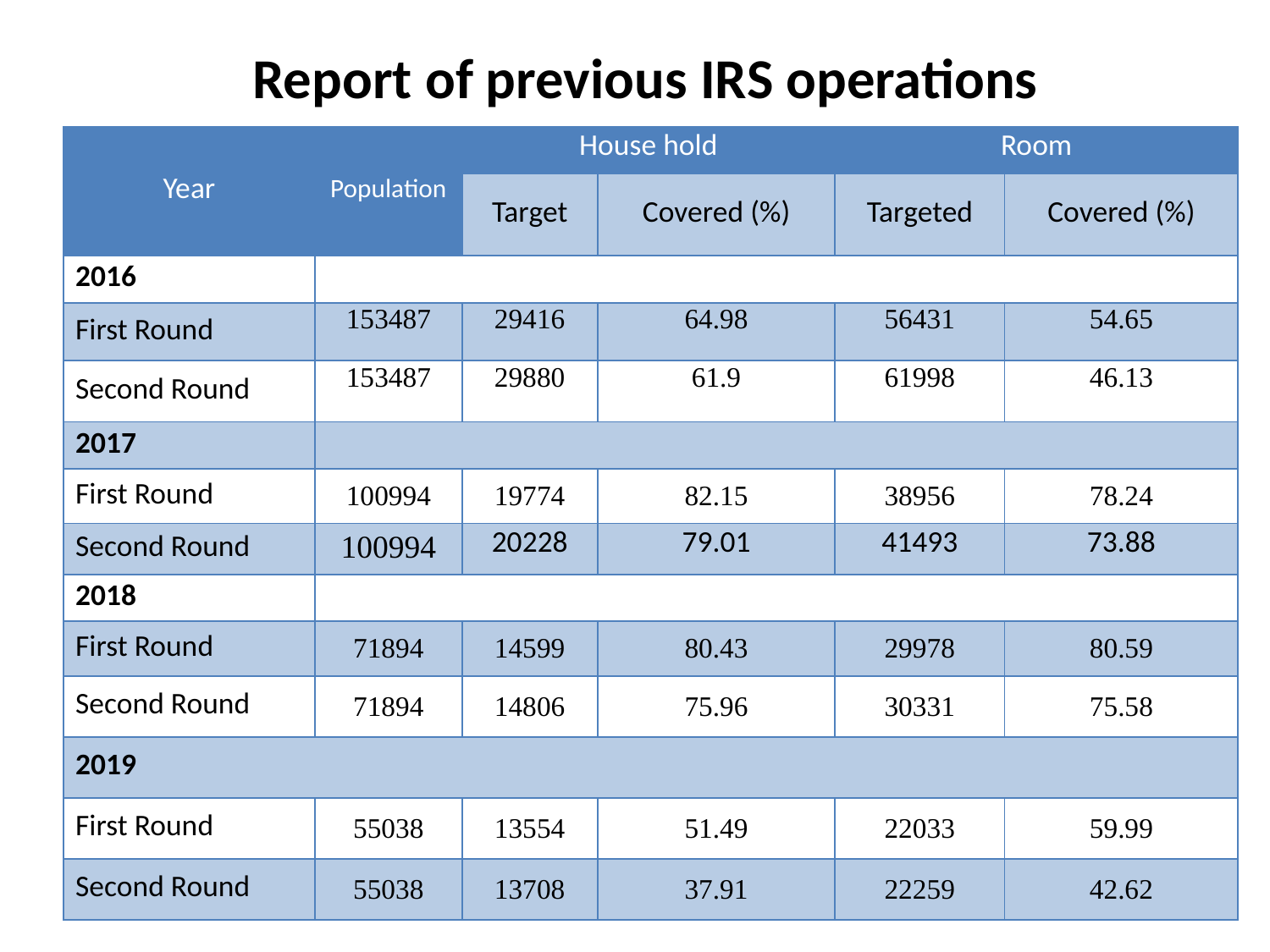

Report of previous IRS operations
| Year | Population | House hold |  | Room |  |
| --- | --- | --- | --- | --- | --- |
|  |  | Target | Covered (%) | Targeted | Covered (%) |
| 2016 |  |  |  |  |  |
| First Round | 153487 | 29416 | 64.98 | 56431 | 54.65 |
| Second Round | 153487 | 29880 | 61.9 | 61998 | 46.13 |
| 2017 |  |  |  |  |  |
| First Round | 100994 | 19774 | 82.15 | 38956 | 78.24 |
| Second Round | 100994 | 20228 | 79.01 | 41493 | 73.88 |
| 2018 |  |  |  |  |  |
| First Round | 71894 | 14599 | 80.43 | 29978 | 80.59 |
| Second Round | 71894 | 14806 | 75.96 | 30331 | 75.58 |
| 2019 |  |  |  |  |  |
| First Round | 55038 | 13554 | 51.49 | 22033 | 59.99 |
| Second Round | 55038 | 13708 | 37.91 | 22259 | 42.62 |